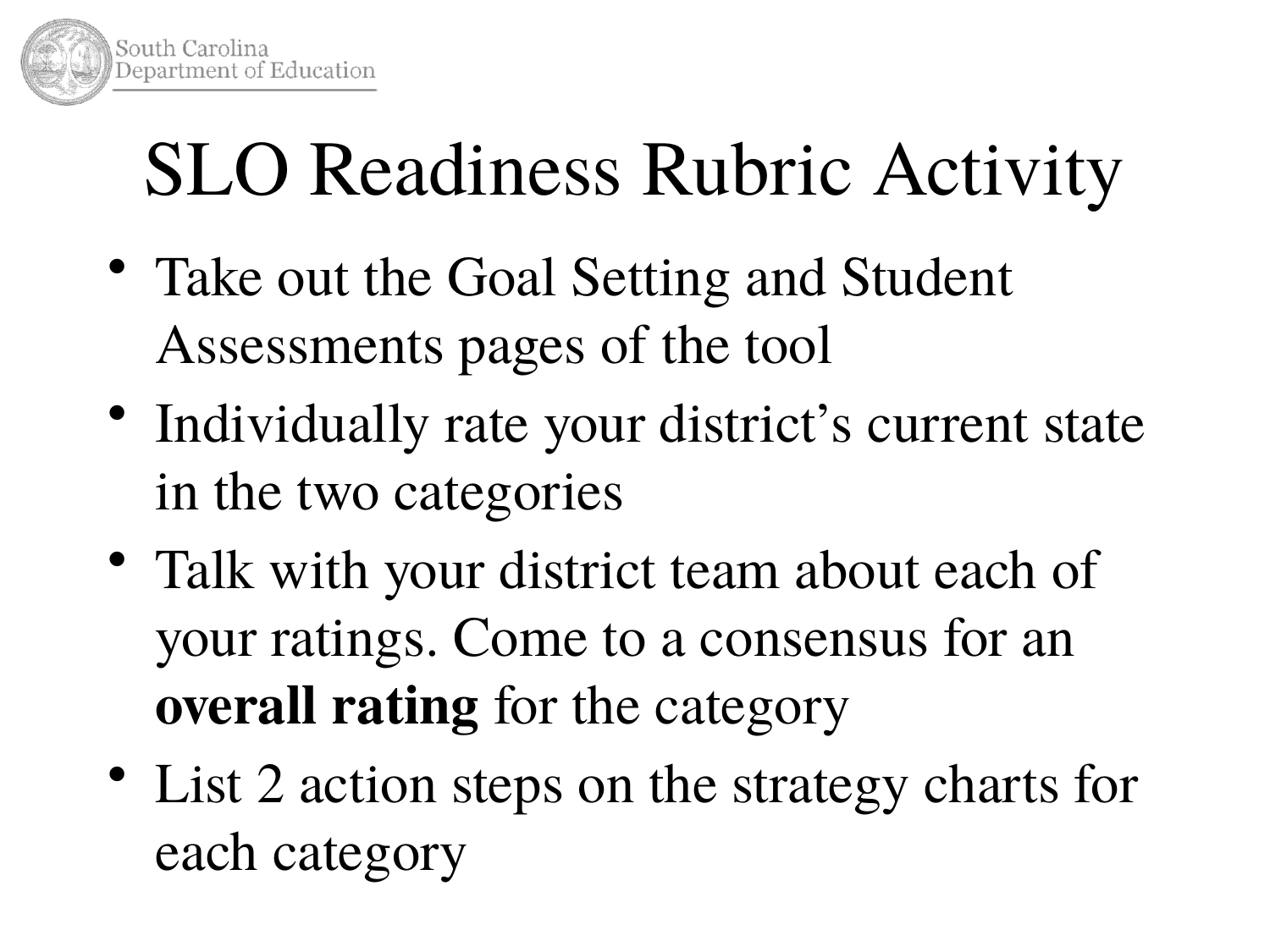

# SLO Readiness Rubric Activity
Take out the Goal Setting and Student Assessments pages of the tool
Individually rate your district’s current state in the two categories
Talk with your district team about each of your ratings. Come to a consensus for an overall rating for the category
List 2 action steps on the strategy charts for each category